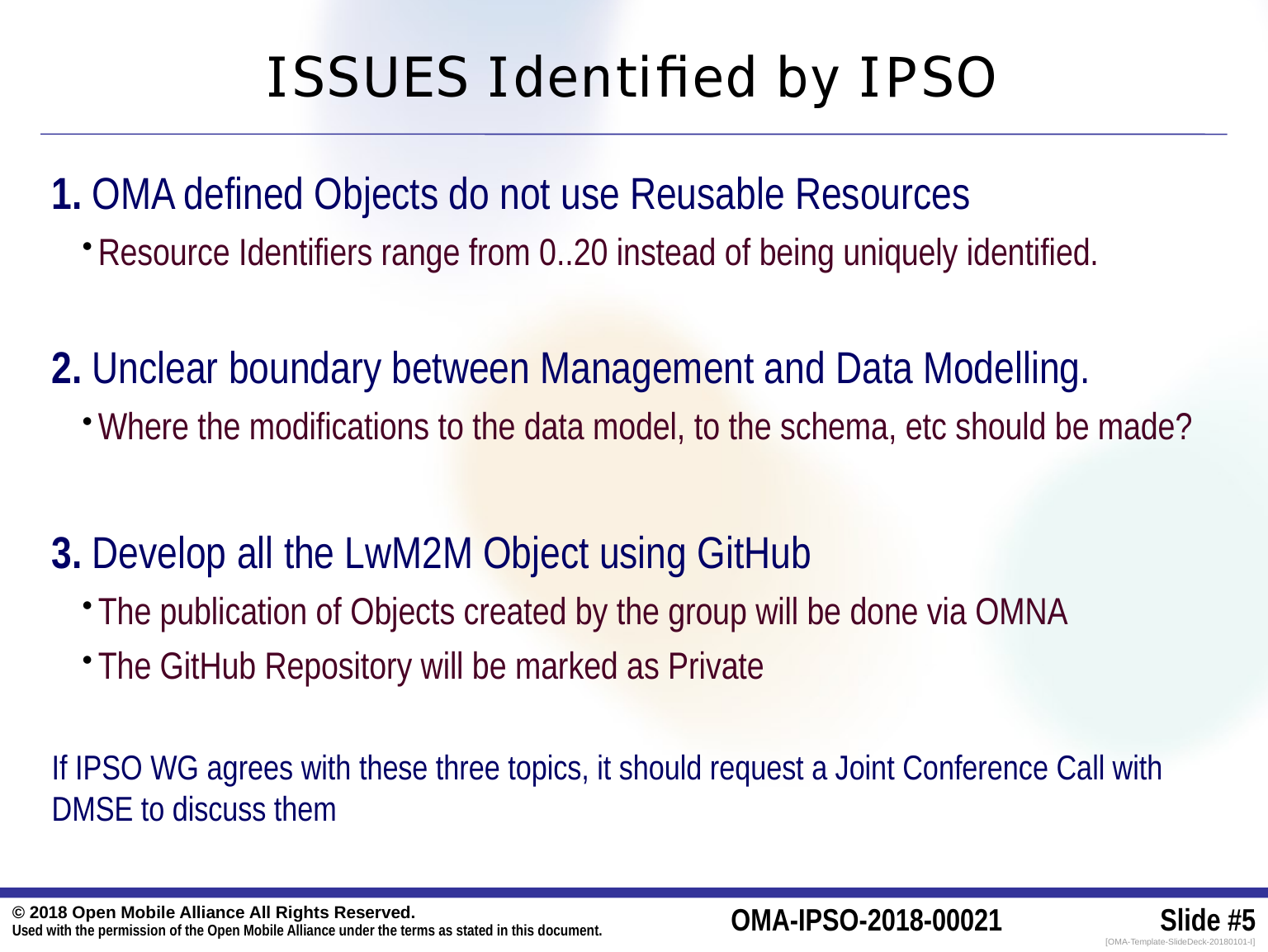

# ISSUES Identified by IPSO
1. OMA defined Objects do not use Reusable Resources
Resource Identifiers range from 0..20 instead of being uniquely identified.

2. Unclear boundary between Management and Data Modelling.
Where the modifications to the data model, to the schema, etc should be made?

3. Develop all the LwM2M Object using GitHub
The publication of Objects created by the group will be done via OMNA
The GitHub Repository will be marked as Private

If IPSO WG agrees with these three topics, it should request a Joint Conference Call with DMSE to discuss them